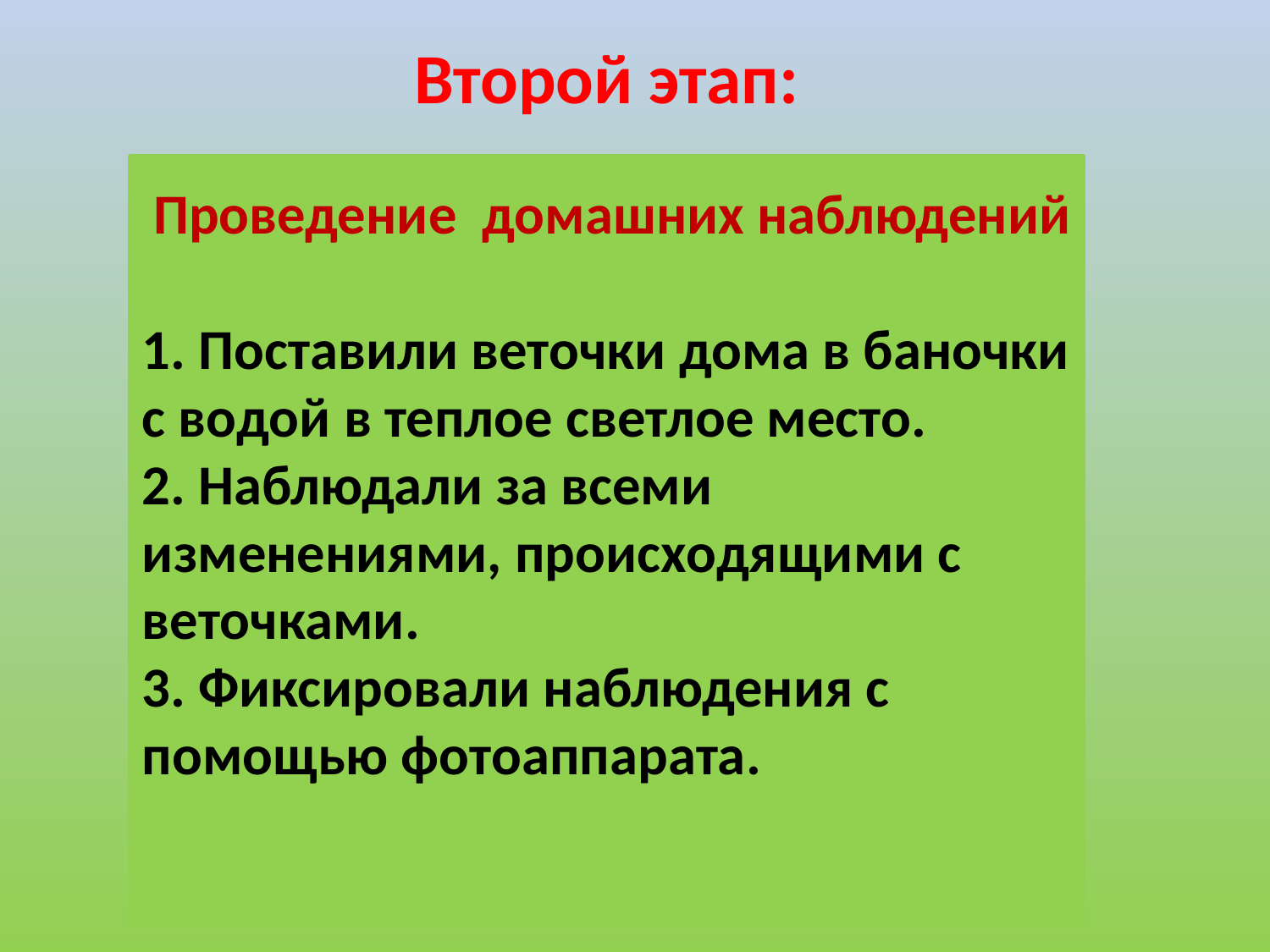

Второй этап:

 Проведение  домашних наблюдений

1. Поставили веточки дома в баночки с водой в теплое светлое место.
2. Наблюдали за всеми изменениями, происходящими с веточками.
3. Фиксировали наблюдения с помощью фотоаппарата.